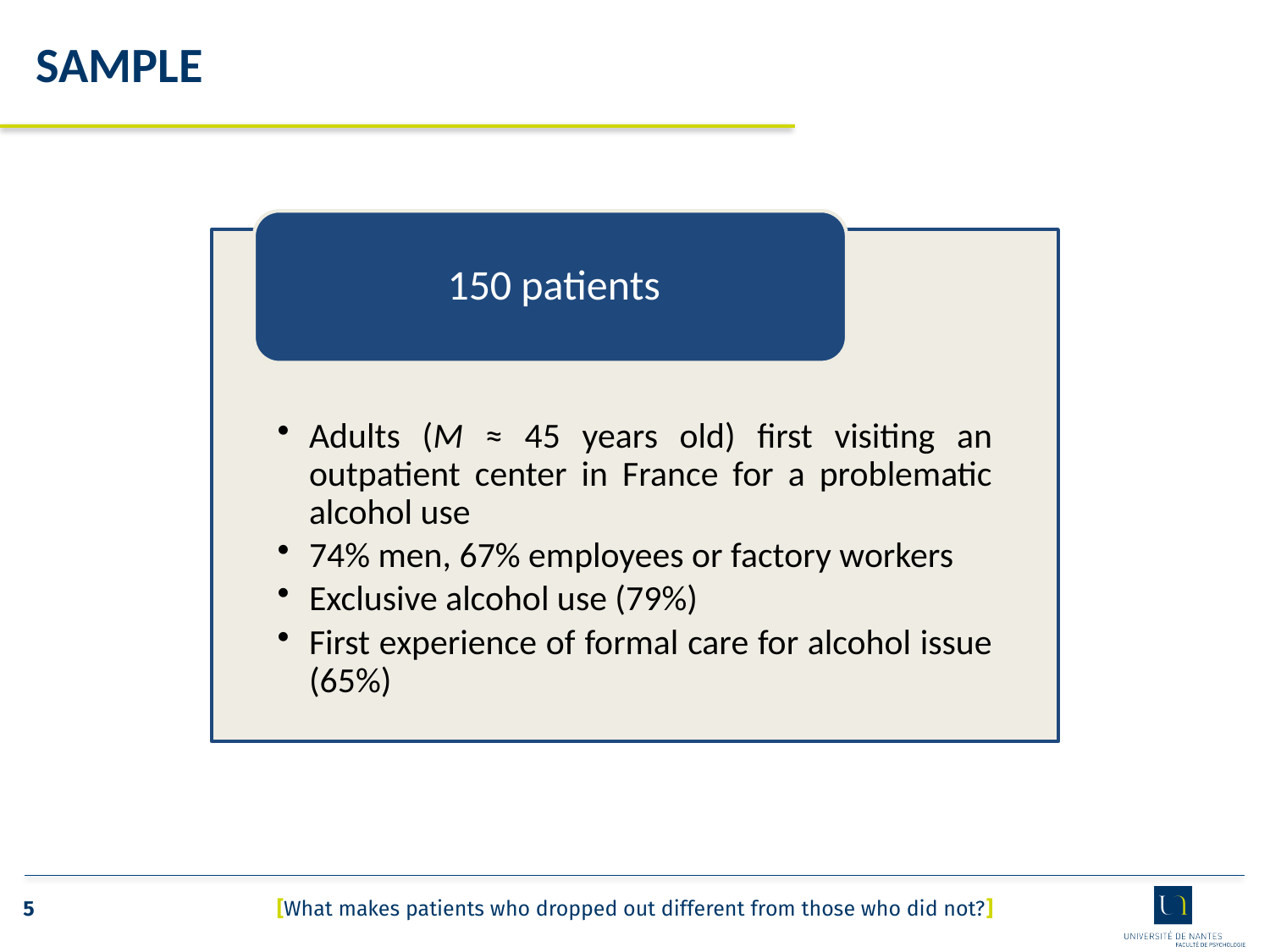

SAMPLE
Adults (M ≈ 45 years old) first visiting an outpatient center in France for a problematic alcohol use
74% men, 67% employees or factory workers
Exclusive alcohol use (79%)
First experience of formal care for alcohol issue (65%)
150 patients
[What makes patients who dropped out different from those who did not?]